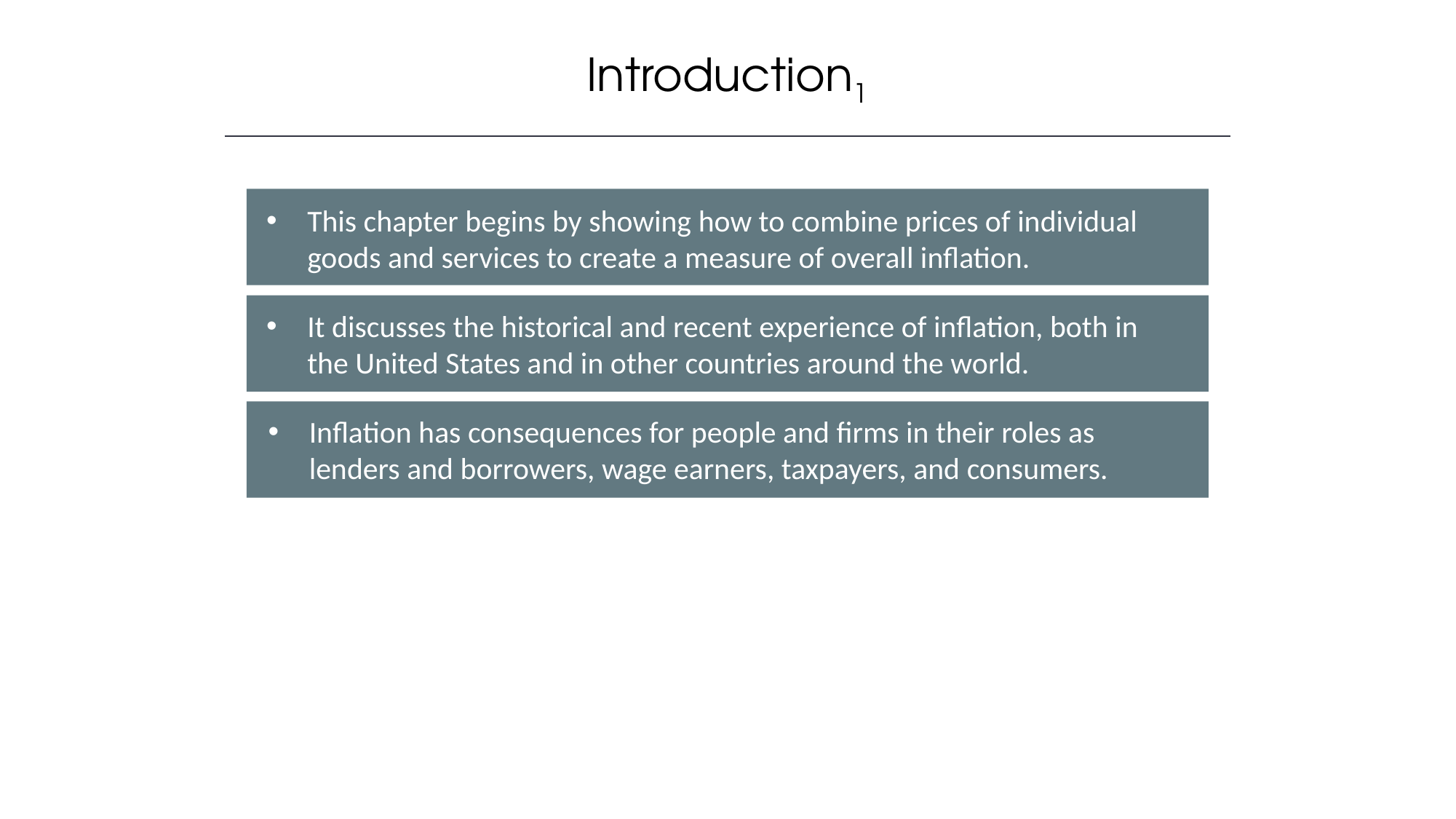

Introduction1

This chapter begins by showing how to combine prices of individual goods and services to create a measure of overall inflation.

It discusses the historical and recent experience of inflation, both in the United States and in other countries around the world.

Inflation has consequences for people and firms in their roles as lenders and borrowers, wage earners, taxpayers, and consumers.